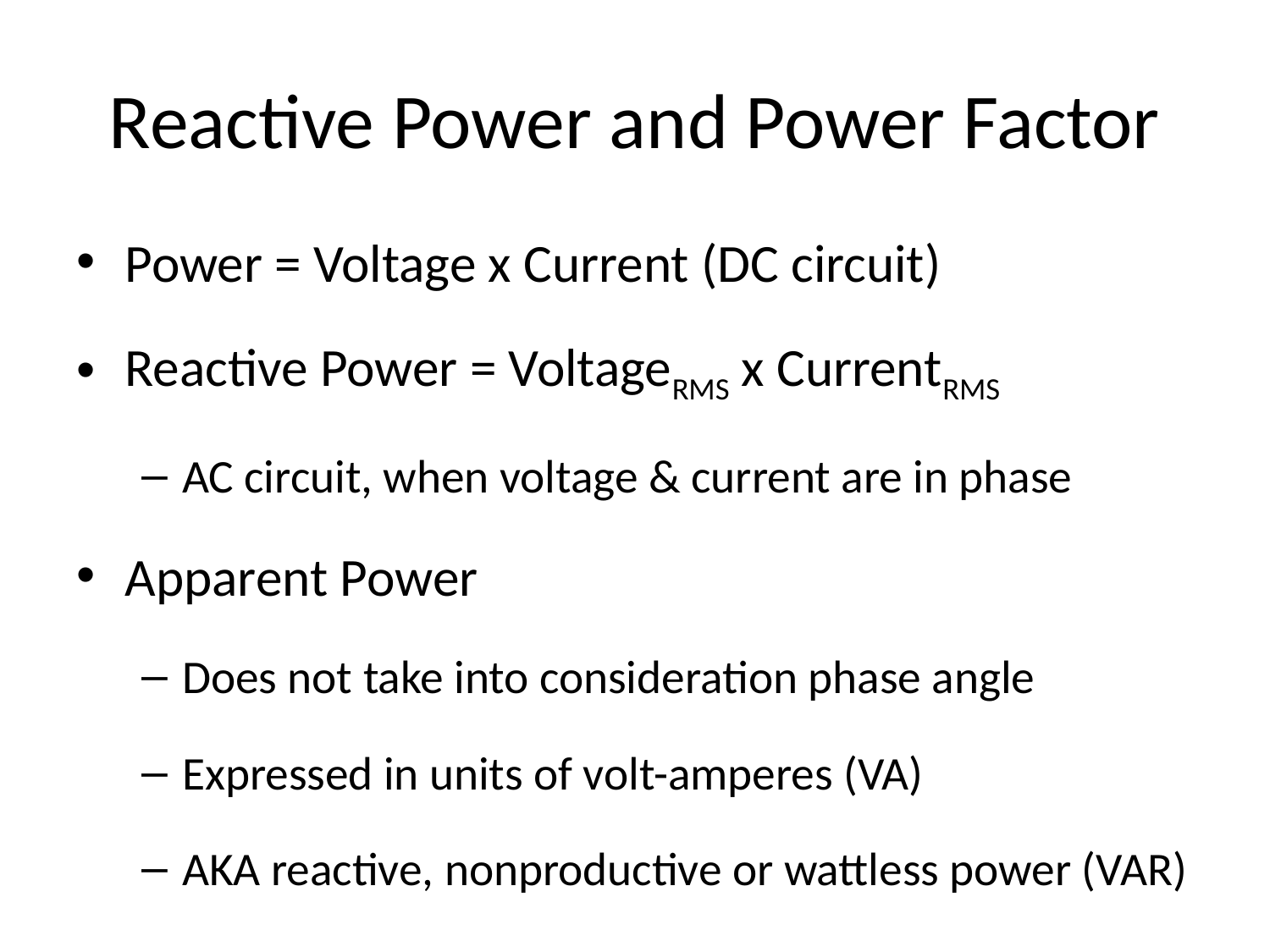

# Reactive Power and Power Factor
Power = Voltage x Current (DC circuit)
Reactive Power = VoltageRMS x CurrentRMS
AC circuit, when voltage & current are in phase
Apparent Power
Does not take into consideration phase angle
Expressed in units of volt-amperes (VA)
AKA reactive, nonproductive or wattless power (VAR)